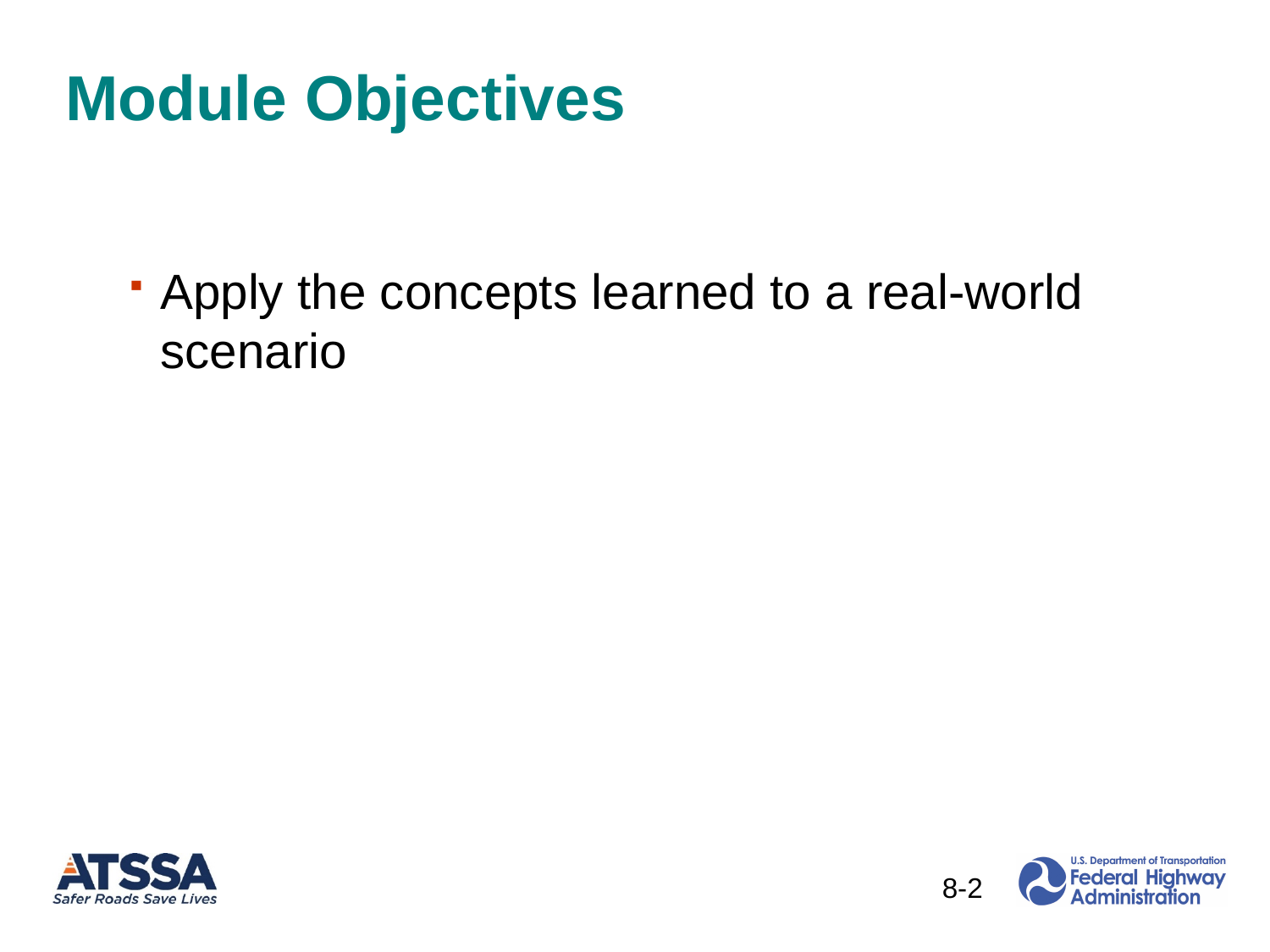

# Module Objectives
Apply the concepts learned to a real-world scenario